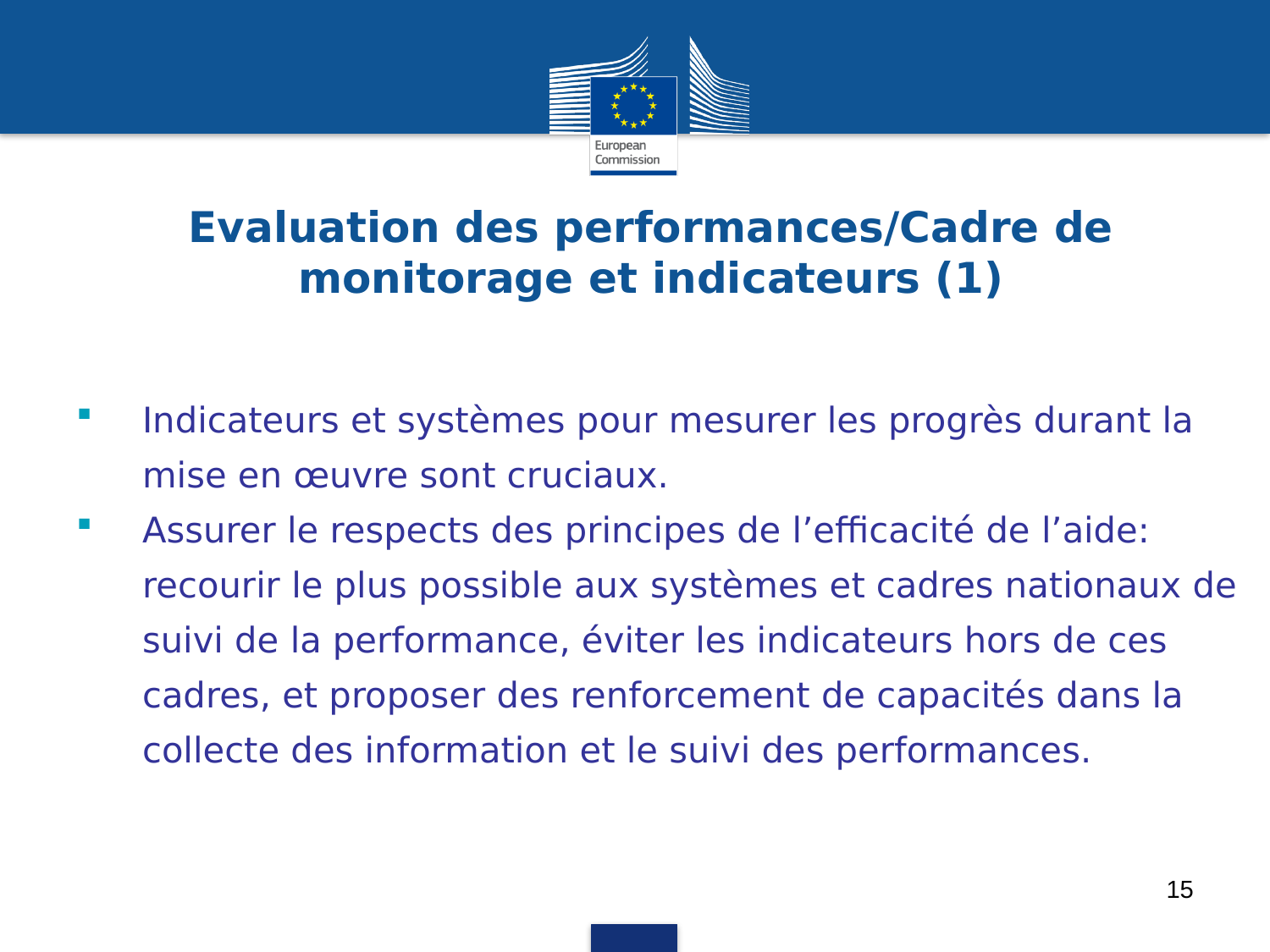

# Evaluation des performances/Cadre de monitorage et indicateurs (1)

Indicateurs et systèmes pour mesurer les progrès durant la mise en œuvre sont cruciaux.
Assurer le respects des principes de l’efficacité de l’aide: recourir le plus possible aux systèmes et cadres nationaux de suivi de la performance, éviter les indicateurs hors de ces cadres, et proposer des renforcement de capacités dans la collecte des information et le suivi des performances.

15